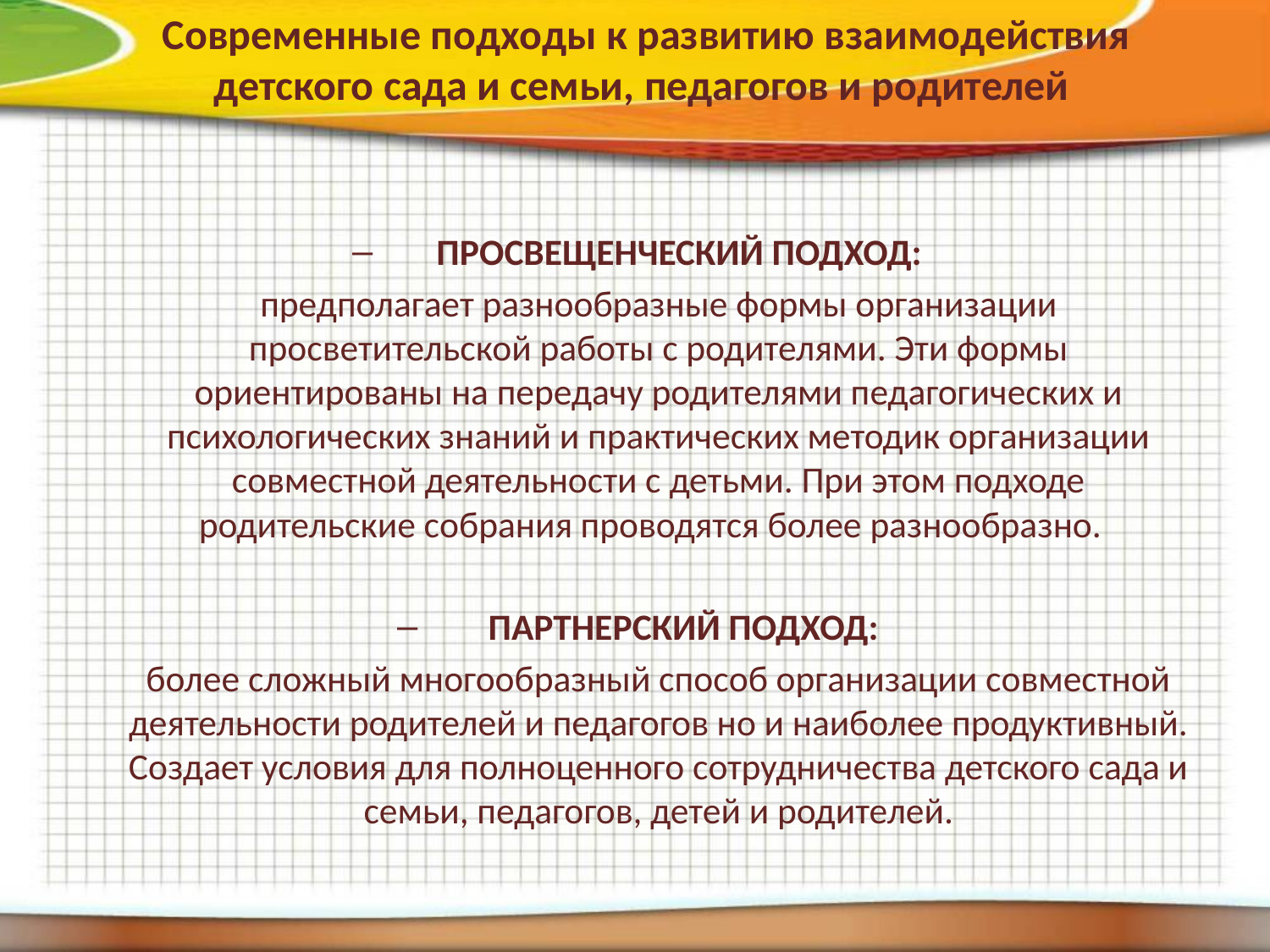

# Современные подходы к развитию взаимодействия детского сада и семьи, педагогов и родителей
ПРОСВЕЩЕНЧЕСКИЙ ПОДХОД:
предполагает разнообразные формы организации просветительской работы с родителями. Эти формы ориентированы на передачу родителями педагогических и психологических знаний и практических методик организации совместной деятельности с детьми. При этом подходе родительские собрания проводятся более разнообразно.

ПАРТНЕРСКИЙ ПОДХОД:
более сложный многообразный способ организации совместной деятельности родителей и педагогов но и наиболее продуктивный. Создает условия для полноценного сотрудничества детского сада и семьи, педагогов, детей и родителей.